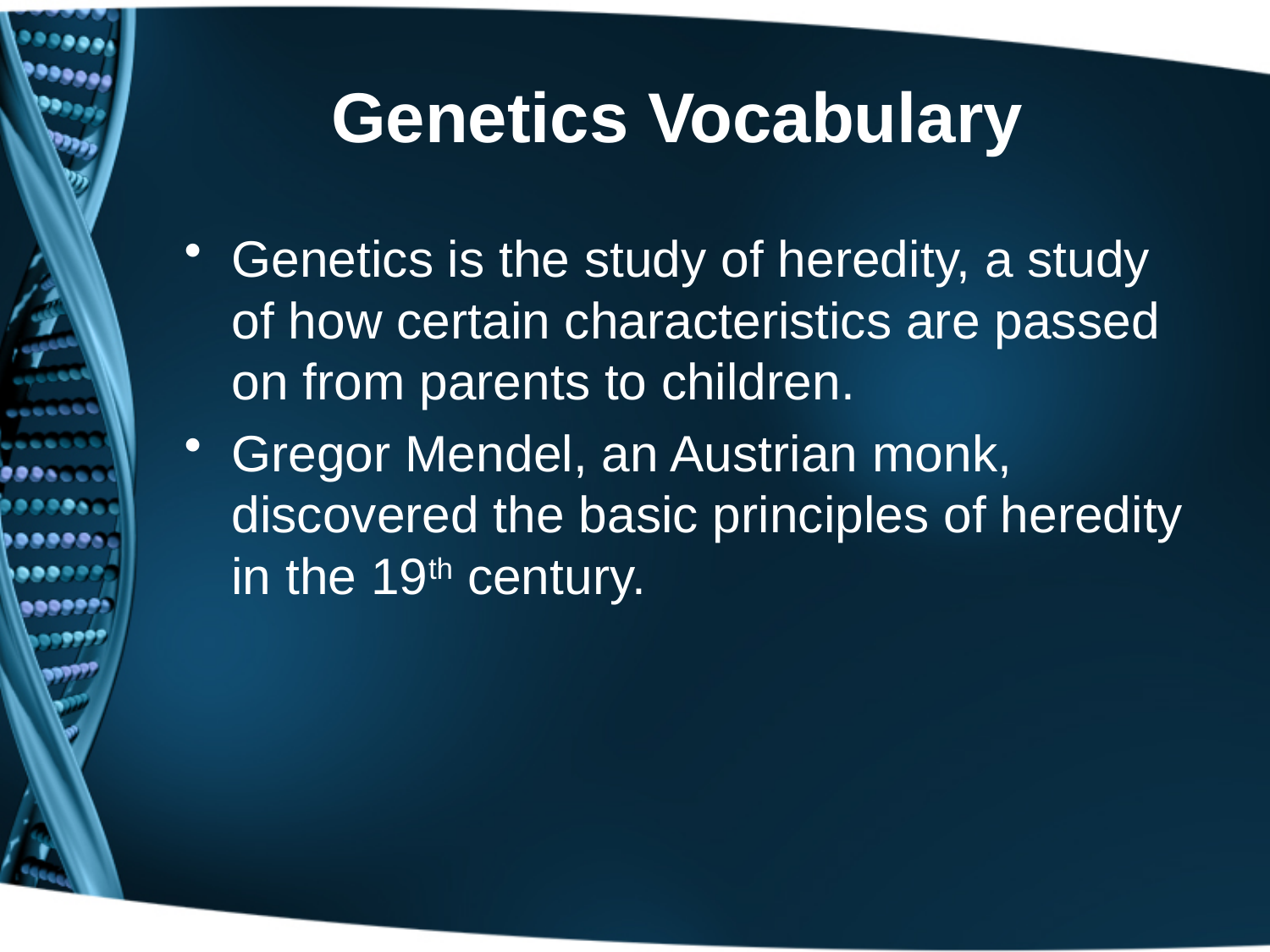

# Genetics Vocabulary
Genetics is the study of heredity, a study of how certain characteristics are passed on from parents to children.
Gregor Mendel, an Austrian monk,  discovered the basic principles of heredity in the 19th century.